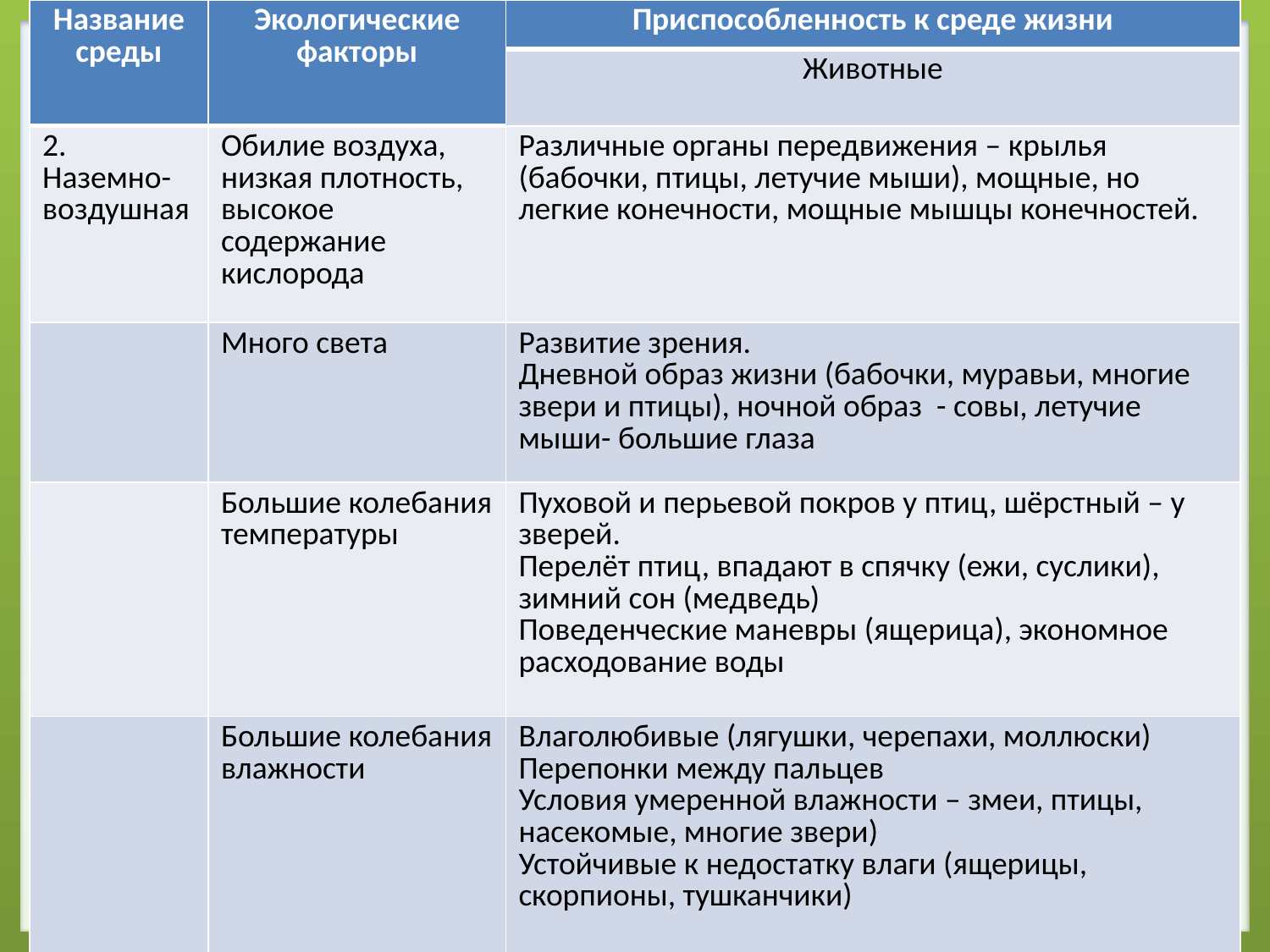

| Название среды | Экологические факторы | Приспособленность к среде жизни |
| --- | --- | --- |
|  |  | Животные |
| 2. Наземно-воздушная | Обилие воздуха, низкая плотность, высокое содержание кислорода | Различные органы передвижения – крылья (бабочки, птицы, летучие мыши), мощные, но легкие конечности, мощные мышцы конечностей. |
|  | Много света | Развитие зрения. Дневной образ жизни (бабочки, муравьи, многие звери и птицы), ночной образ - совы, летучие мыши- большие глаза |
|  | Большие колебания температуры | Пуховой и перьевой покров у птиц, шёрстный – у зверей. Перелёт птиц, впадают в спячку (ежи, суслики), зимний сон (медведь) Поведенческие маневры (ящерица), экономное расходование воды |
|  | Большие колебания влажности | Влаголюбивые (лягушки, черепахи, моллюски) Перепонки между пальцев Условия умеренной влажности – змеи, птицы, насекомые, многие звери) Устойчивые к недостатку влаги (ящерицы, скорпионы, тушканчики) |